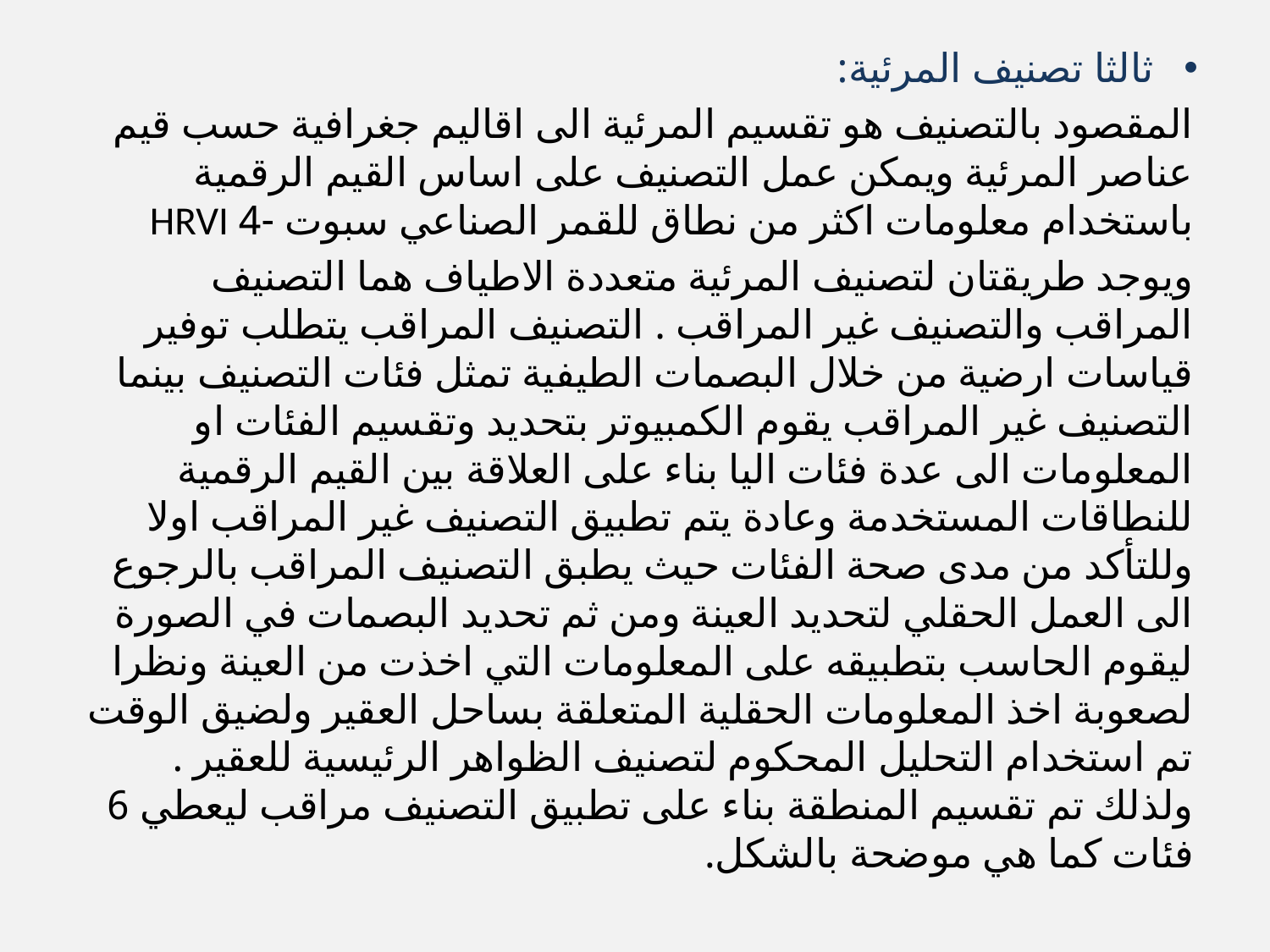

ثالثا تصنيف المرئية:
المقصود بالتصنيف هو تقسيم المرئية الى اقاليم جغرافية حسب قيم عناصر المرئية ويمكن عمل التصنيف على اساس القيم الرقمية باستخدام معلومات اكثر من نطاق للقمر الصناعي سبوت -4 HRVI
ويوجد طريقتان لتصنيف المرئية متعددة الاطياف هما التصنيف المراقب والتصنيف غير المراقب . التصنيف المراقب يتطلب توفير قياسات ارضية من خلال البصمات الطيفية تمثل فئات التصنيف بينما التصنيف غير المراقب يقوم الكمبيوتر بتحديد وتقسيم الفئات او المعلومات الى عدة فئات اليا بناء على العلاقة بين القيم الرقمية للنطاقات المستخدمة وعادة يتم تطبيق التصنيف غير المراقب اولا وللتأكد من مدى صحة الفئات حيث يطبق التصنيف المراقب بالرجوع الى العمل الحقلي لتحديد العينة ومن ثم تحديد البصمات في الصورة ليقوم الحاسب بتطبيقه على المعلومات التي اخذت من العينة ونظرا لصعوبة اخذ المعلومات الحقلية المتعلقة بساحل العقير ولضيق الوقت تم استخدام التحليل المحكوم لتصنيف الظواهر الرئيسية للعقير . ولذلك تم تقسيم المنطقة بناء على تطبيق التصنيف مراقب ليعطي 6 فئات كما هي موضحة بالشكل.